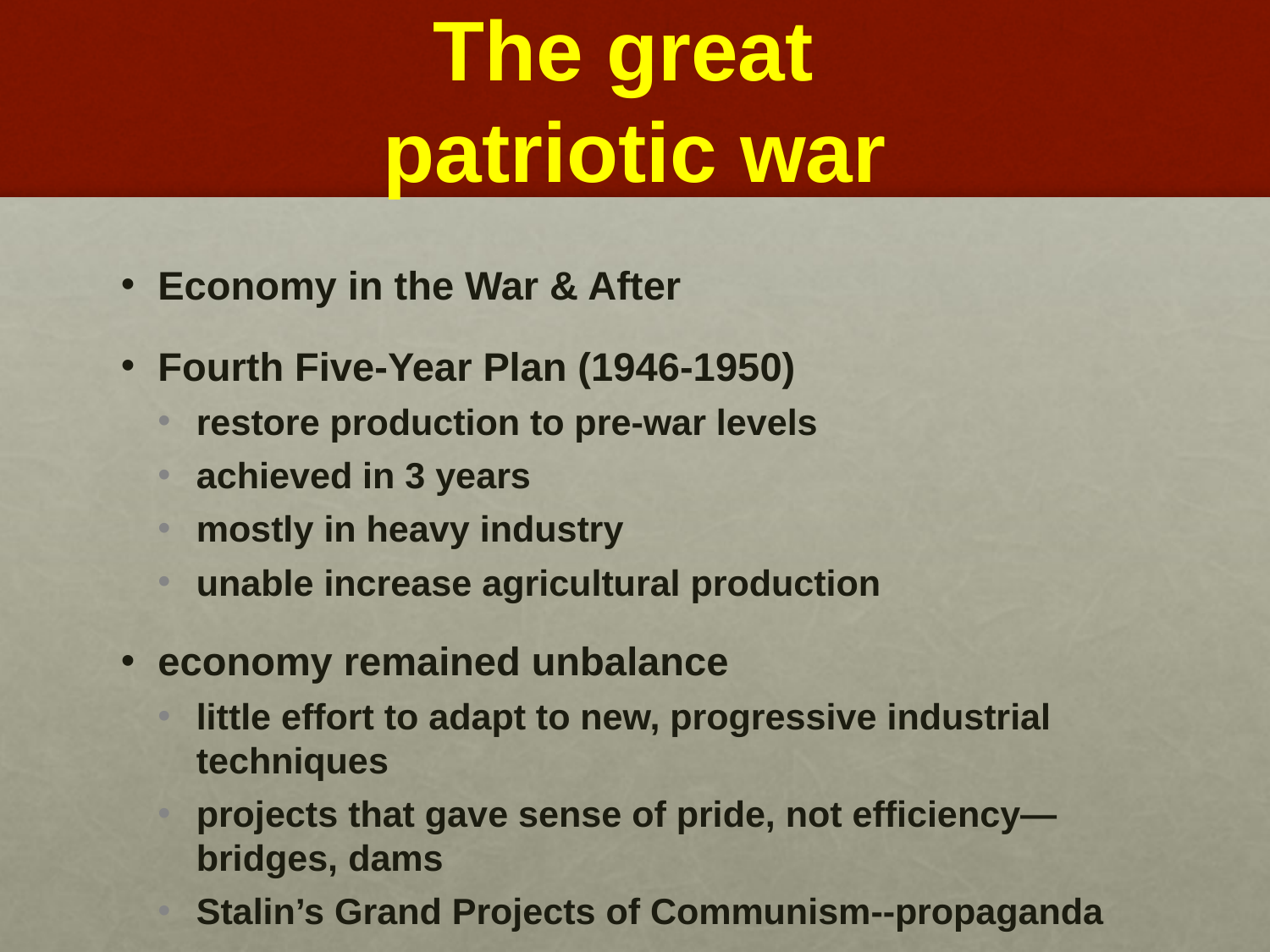

# The great patriotic war
Economy in the War & After
Fourth Five-Year Plan (1946-1950)
restore production to pre-war levels
achieved in 3 years
mostly in heavy industry
unable increase agricultural production
economy remained unbalance
little effort to adapt to new, progressive industrial techniques
projects that gave sense of pride, not efficiency—bridges, dams
Stalin’s Grand Projects of Communism--propaganda